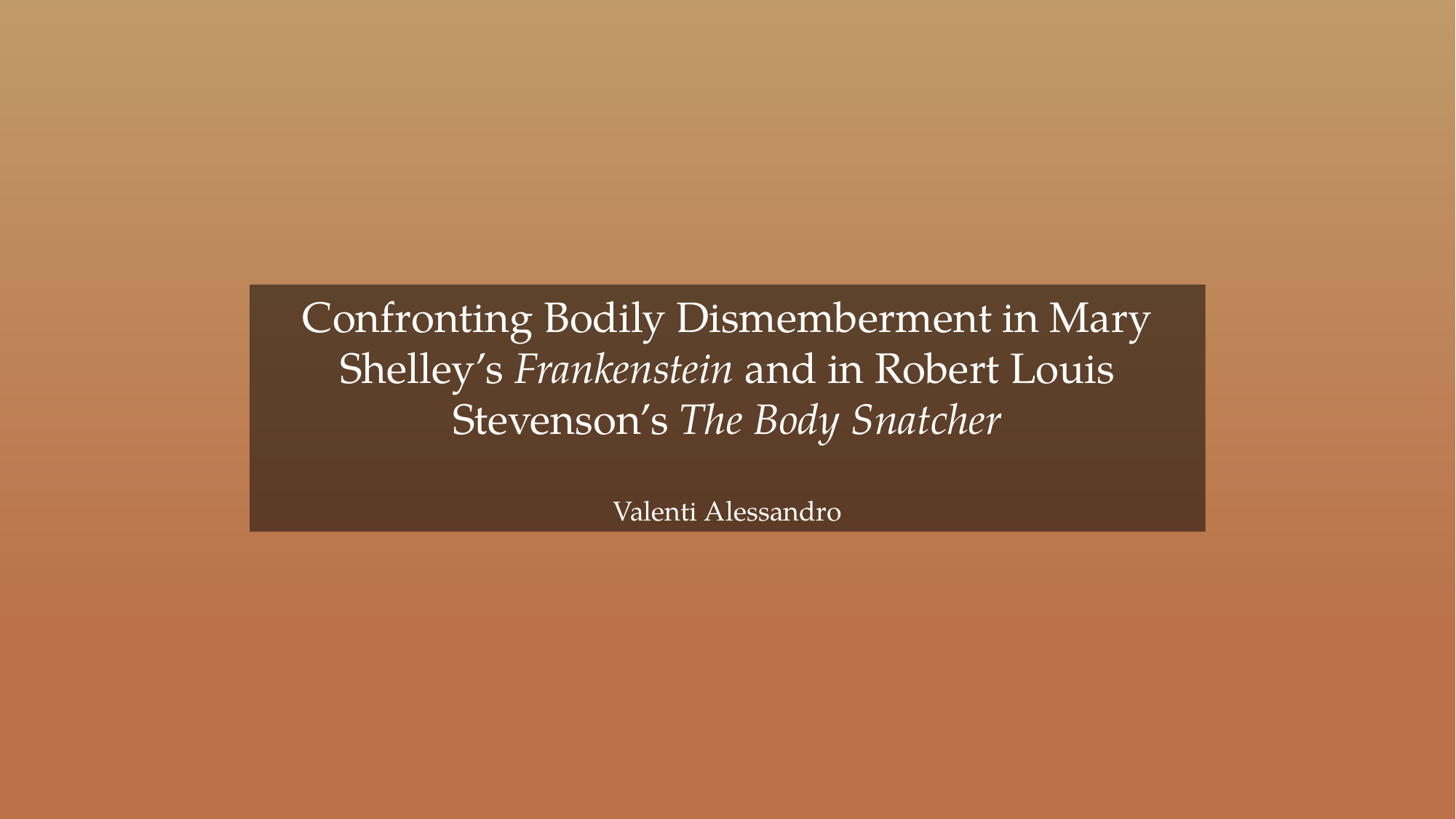

Confronting Bodily Dismemberment in Mary Shelley’s Frankenstein and in Robert Louis Stevenson’s The Body Snatcher

Valenti Alessandro